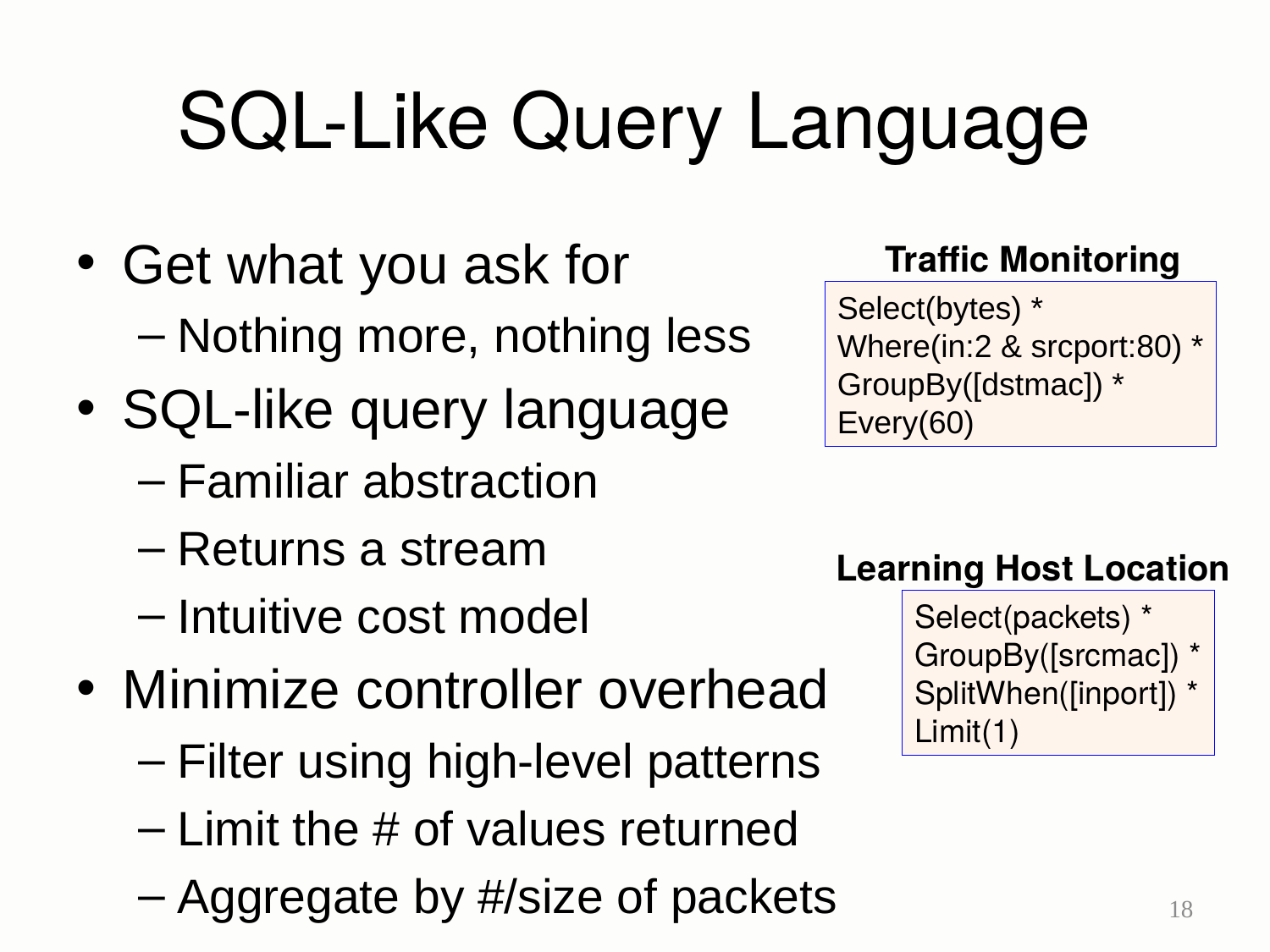

# SQL-Like Query Language
Get what you ask for
Nothing more, nothing less
SQL-like query language
Familiar abstraction
Returns a stream
Intuitive cost model
Minimize controller overhead
Filter using high-level patterns
Limit the # of values returned
Aggregate by #/size of packets

Traffic Monitoring
Select(bytes) *
Where(in:2 & srcport:80) *
GroupBy([dstmac]) *
Every(60)
Learning Host Location
Select(packets) *
GroupBy([srcmac]) *
SplitWhen([inport]) *
Limit(1)
18